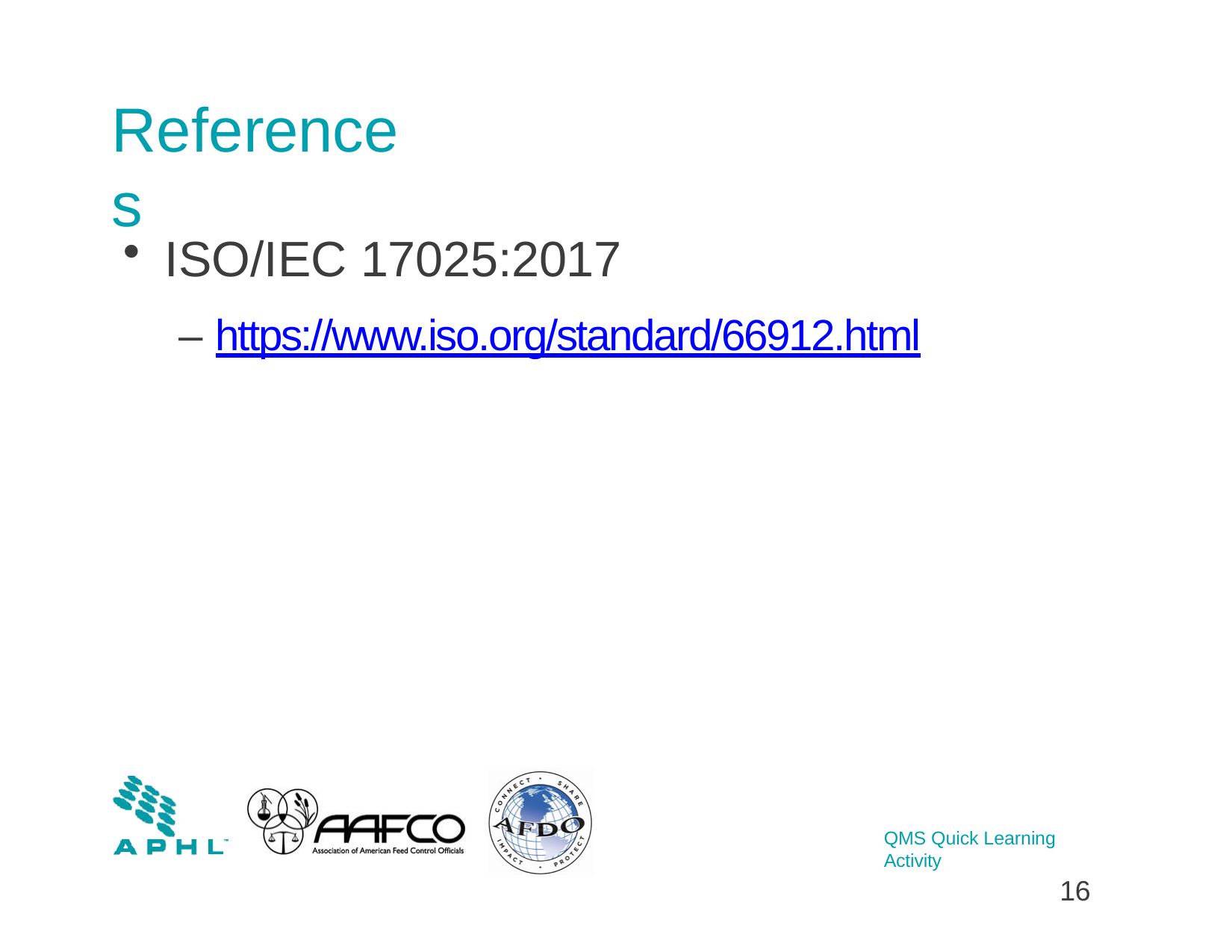

# References
ISO/IEC 17025:2017
– https://www.iso.org/standard/66912.html

QMS Quick Learning Activity
16